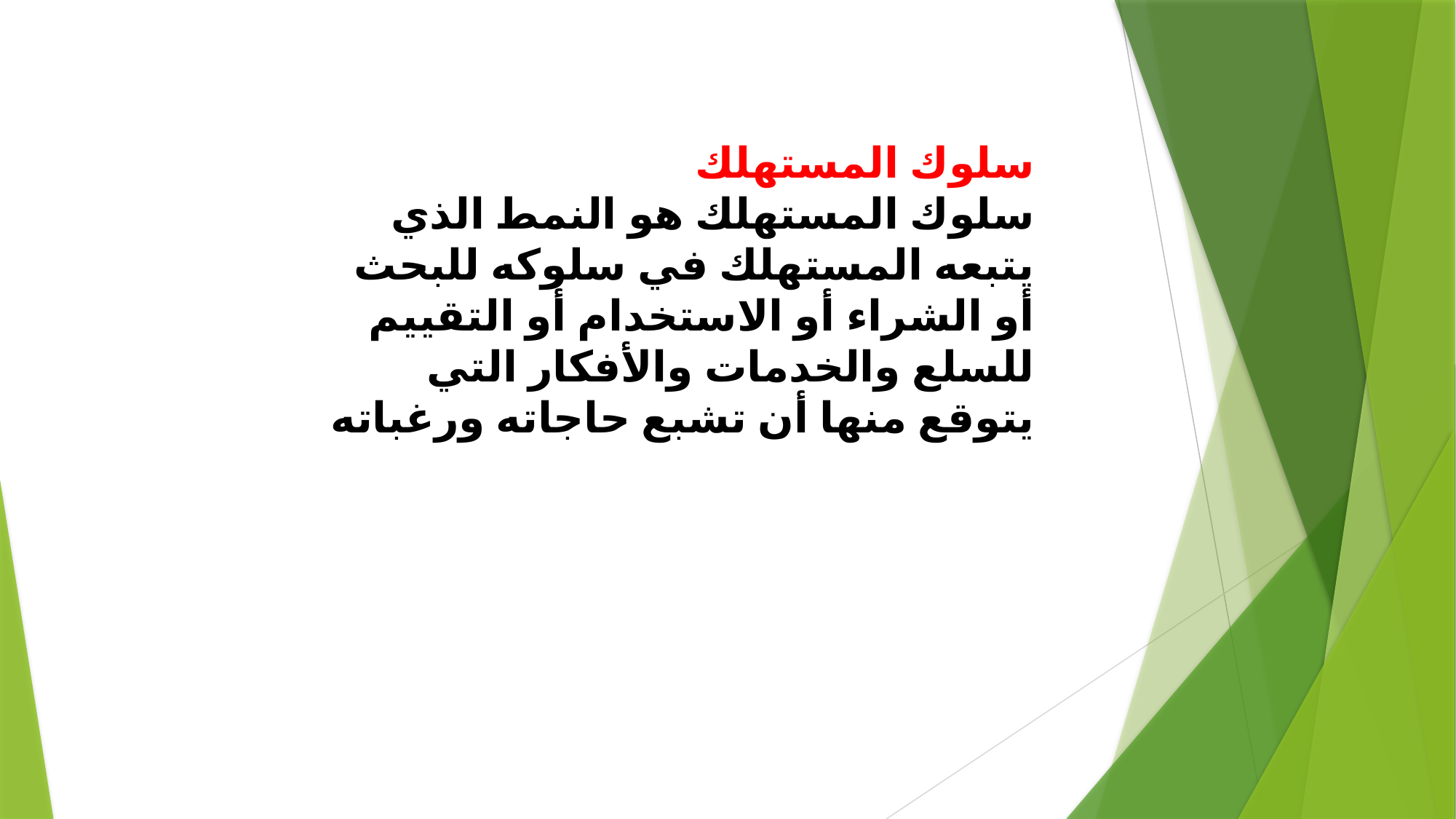

سلوك المستهلك
سلوك المستهلك هو النمط الذي يتبعه المستهلك في سلوكه للبحث أو الشراء أو الاستخدام أو التقييم للسلع والخدمات والأفكار التي يتوقع منها أن تشبع حاجاته ورغباته